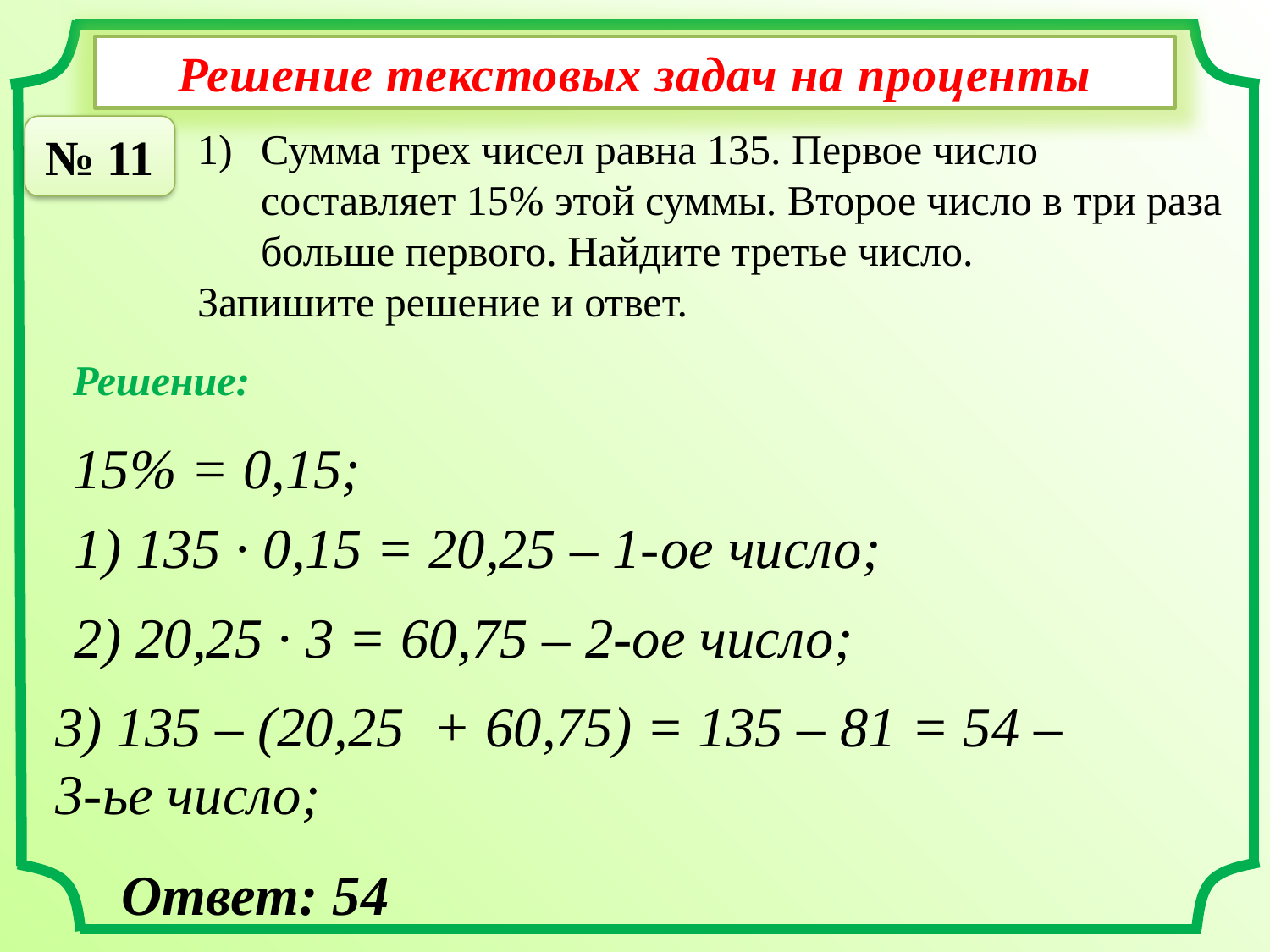

Решение текстовых задач на проценты
№ 11
Сумма трех чисел равна 135. Первое число составляет 15% этой суммы. Второе число в три раза больше первого. Найдите третье число.
Запишите решение и ответ.
Решение:
15% = 0,15;
1) 135 ∙ 0,15 = 20,25 – 1-ое число;
2) 20,25 ∙ 3 = 60,75 – 2-ое число;
3) 135 – (20,25  + 60,75) = 135 – 81 = 54 –
3-ье число;
Ответ: 54